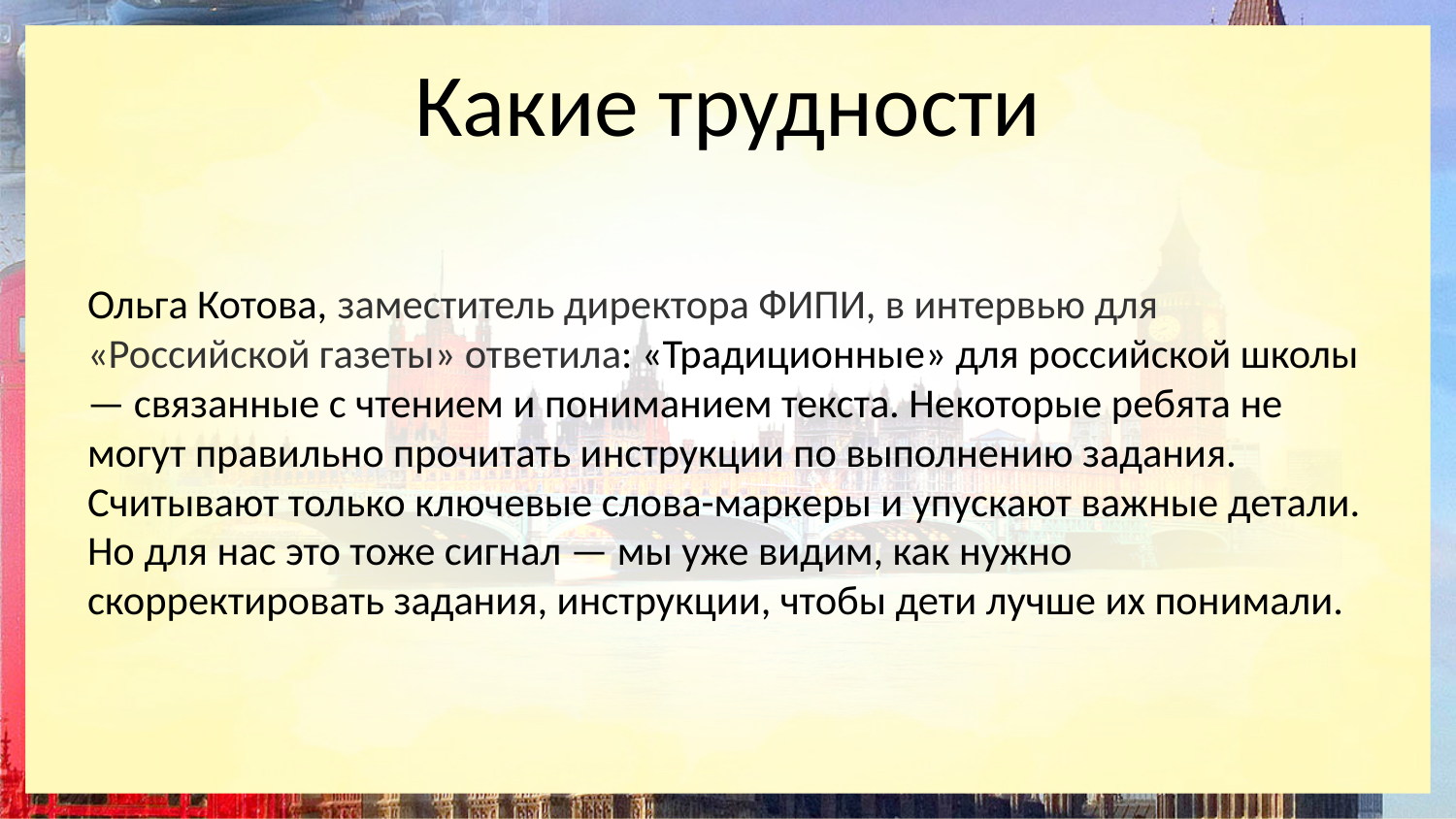

# Какие трудности
Ольга Котова, заместитель директора ФИПИ, в интервью для «Российской газеты» ответила: «Традиционные» для российской школы — связанные с чтением и пониманием текста. Некоторые ребята не могут правильно прочитать инструкции по выполнению задания. Считывают только ключевые слова-маркеры и упускают важные детали. Но для нас это тоже сигнал — мы уже видим, как нужно скорректировать задания, инструкции, чтобы дети лучше их понимали.